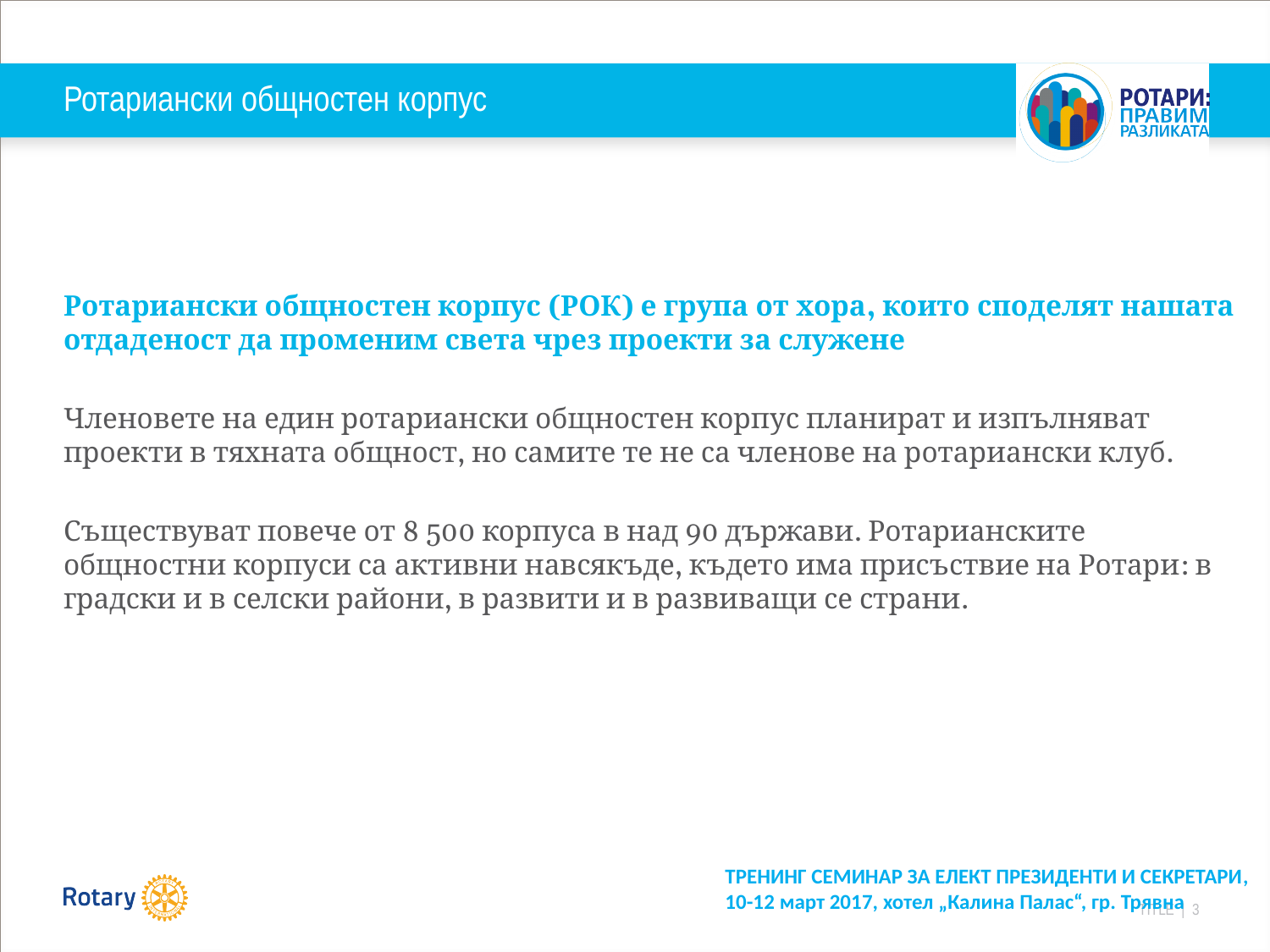

# Ротариански общностен корпус

Ротариански общностен корпус (РОК) е група от хора, които споделят нашата отдаденост да променим света чрез проекти за служене

Членовете на един ротариански общностен корпус планират и изпълняват проекти в тяхната общност, но самите те не са членове на ротариански клуб.

Съществуват повече от 8 500 корпуса в над 90 държави. Ротарианските общностни корпуси са активни навсякъде, където има присъствие на Ротари: в градски и в селски райони, в развити и в развиващи се страни.